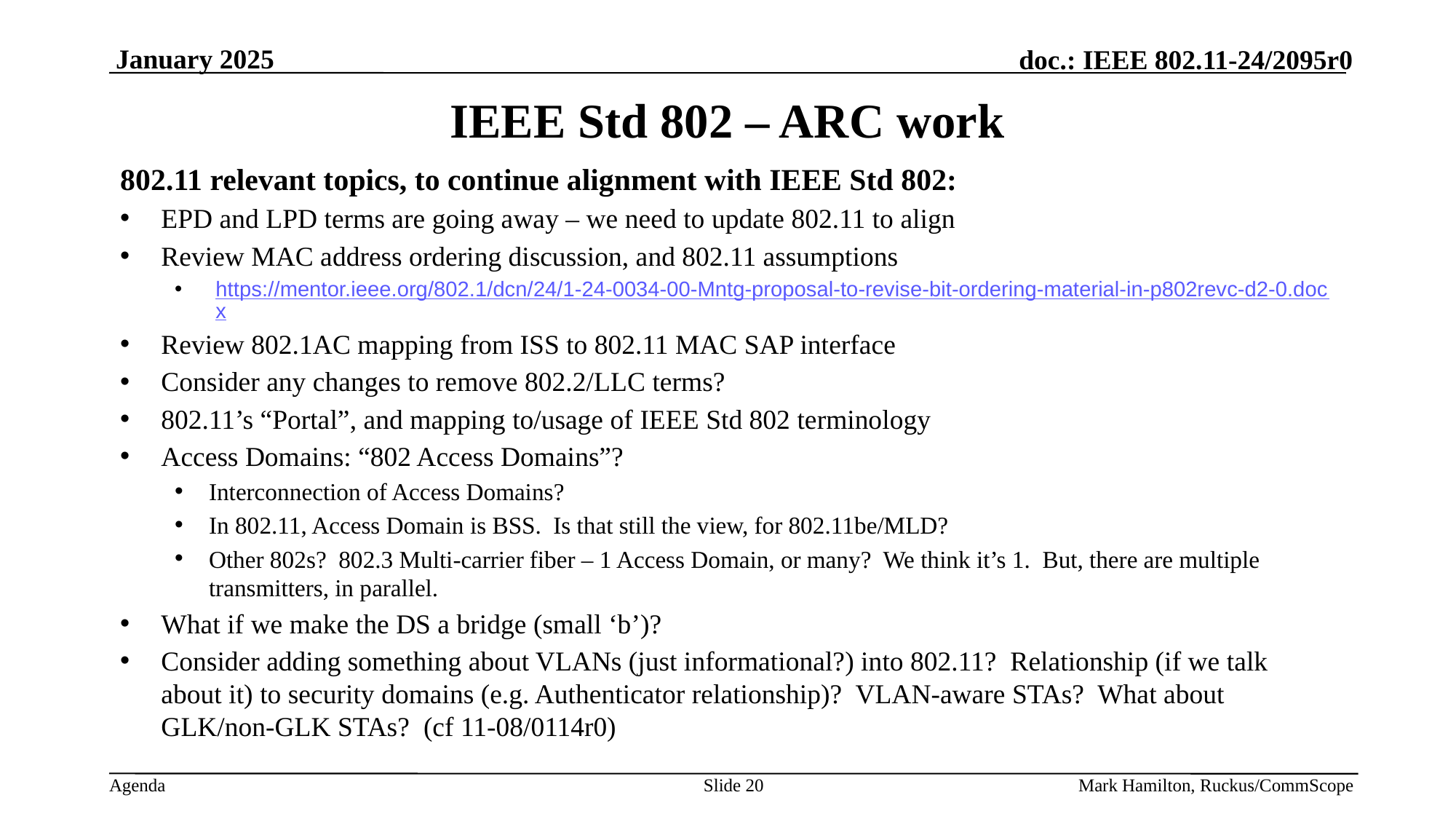

# IEEE Std 802 – ARC work
802.11 relevant topics, to continue alignment with IEEE Std 802:
EPD and LPD terms are going away – we need to update 802.11 to align
Review MAC address ordering discussion, and 802.11 assumptions
https://mentor.ieee.org/802.1/dcn/24/1-24-0034-00-Mntg-proposal-to-revise-bit-ordering-material-in-p802revc-d2-0.docx
Review 802.1AC mapping from ISS to 802.11 MAC SAP interface
Consider any changes to remove 802.2/LLC terms?
802.11’s “Portal”, and mapping to/usage of IEEE Std 802 terminology
Access Domains: “802 Access Domains”?
Interconnection of Access Domains?
In 802.11, Access Domain is BSS.  Is that still the view, for 802.11be/MLD?
Other 802s?  802.3 Multi-carrier fiber – 1 Access Domain, or many?  We think it’s 1.  But, there are multiple transmitters, in parallel.
What if we make the DS a bridge (small ‘b’)?
Consider adding something about VLANs (just informational?) into 802.11?  Relationship (if we talk about it) to security domains (e.g. Authenticator relationship)?  VLAN-aware STAs?  What about GLK/non-GLK STAs?  (cf 11-08/0114r0)
Slide 20